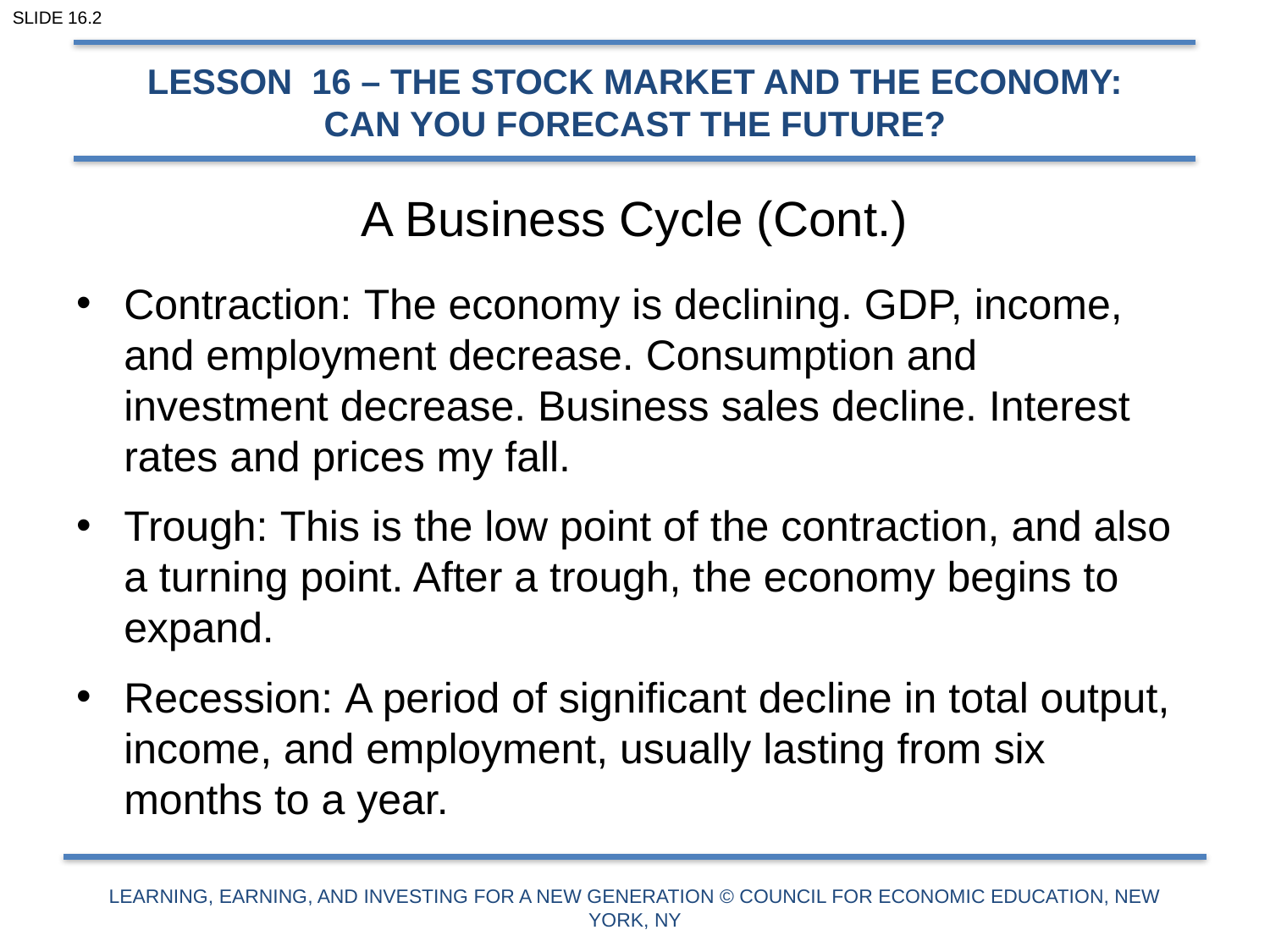

Slide 16.2
Lesson  16 – The Stock Market and the Economy:
Can you Forecast the Future?
# A Business Cycle (Cont.)
Contraction: The economy is declining. GDP, income, and employment decrease. Consumption and investment decrease. Business sales decline. Interest rates and prices my fall.
Trough: This is the low point of the contraction, and also a turning point. After a trough, the economy begins to expand.
Recession: A period of significant decline in total output, income, and employment, usually lasting from six months to a year.